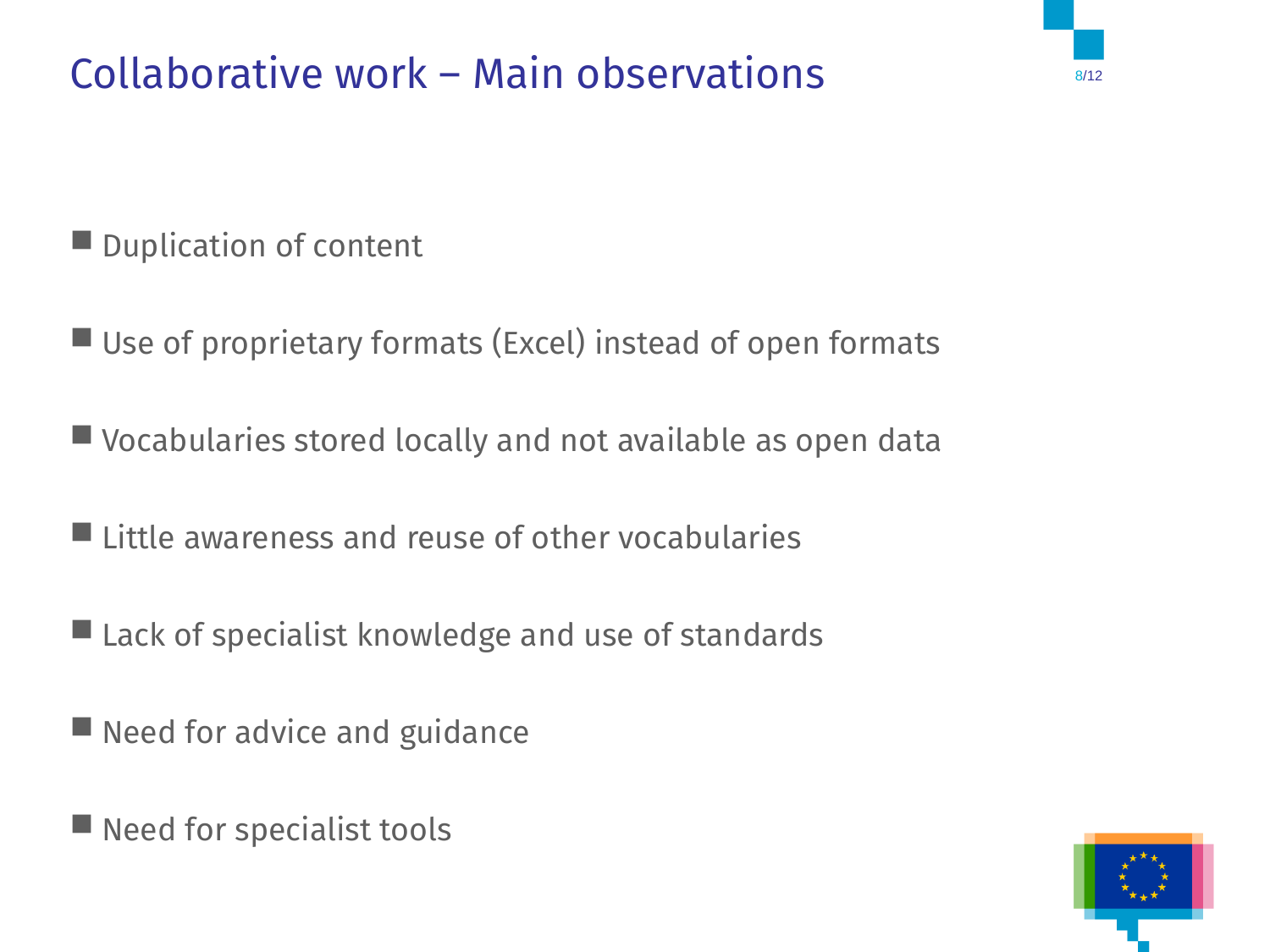

Collaborative work – Main observations
8/12
Duplication of content

Use of proprietary formats (Excel) instead of open formats

Vocabularies stored locally and not available as open data

Little awareness and reuse of other vocabularies

Lack of specialist knowledge and use of standards

Need for advice and guidance

Need for specialist tools